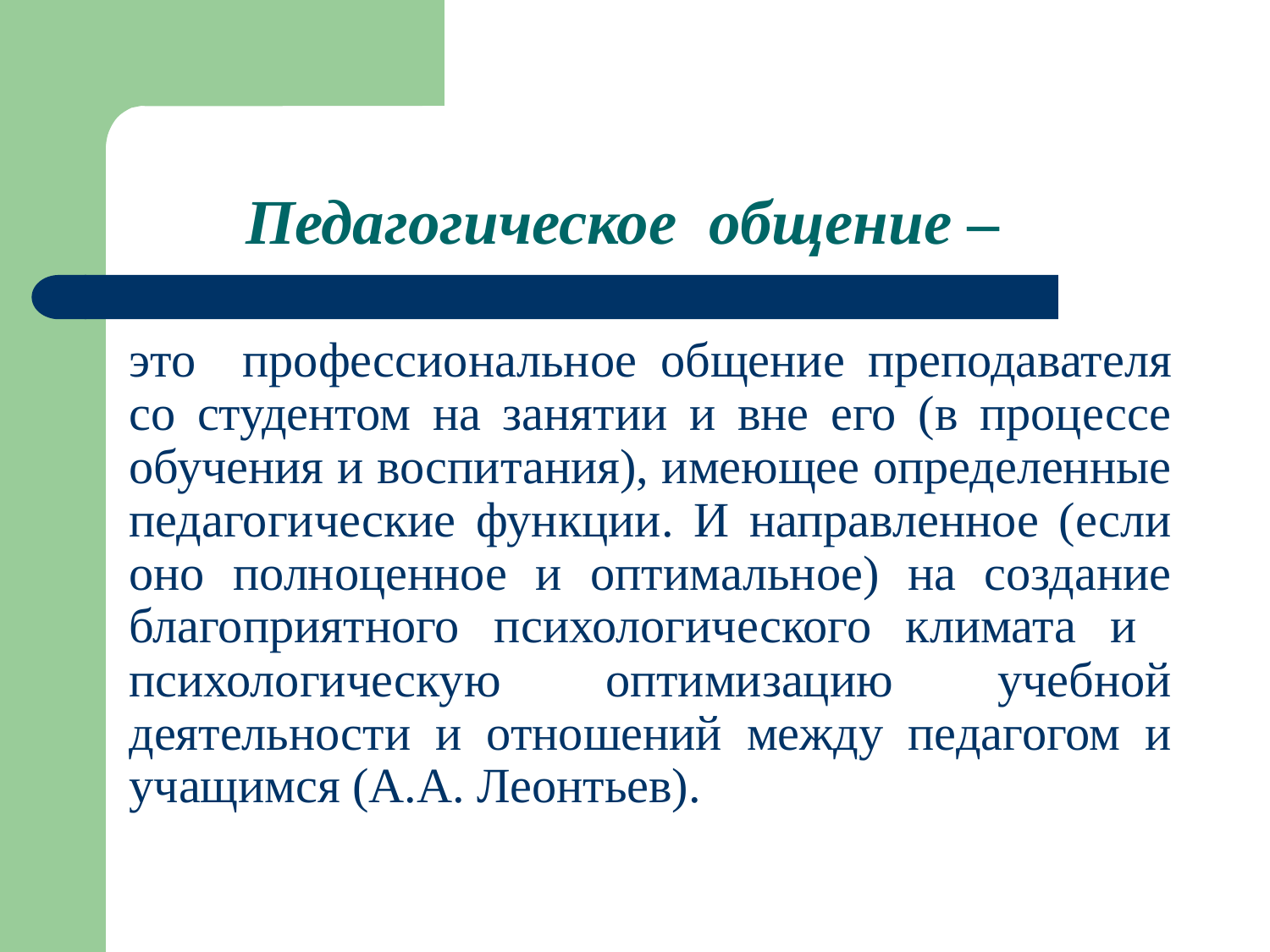

# Педагогическое  общение –
это  профессиональное общение преподавателя со студентом на занятии и вне его (в процессе обучения и воспитания), имеющее определенные педагогические функции. И направленное (если оно полноценное и оптимальное) на создание благоприятного психологического климата и  психологическую оптимизацию учебной деятельности и отношений между педагогом и учащимся (А.А. Леонтьев).